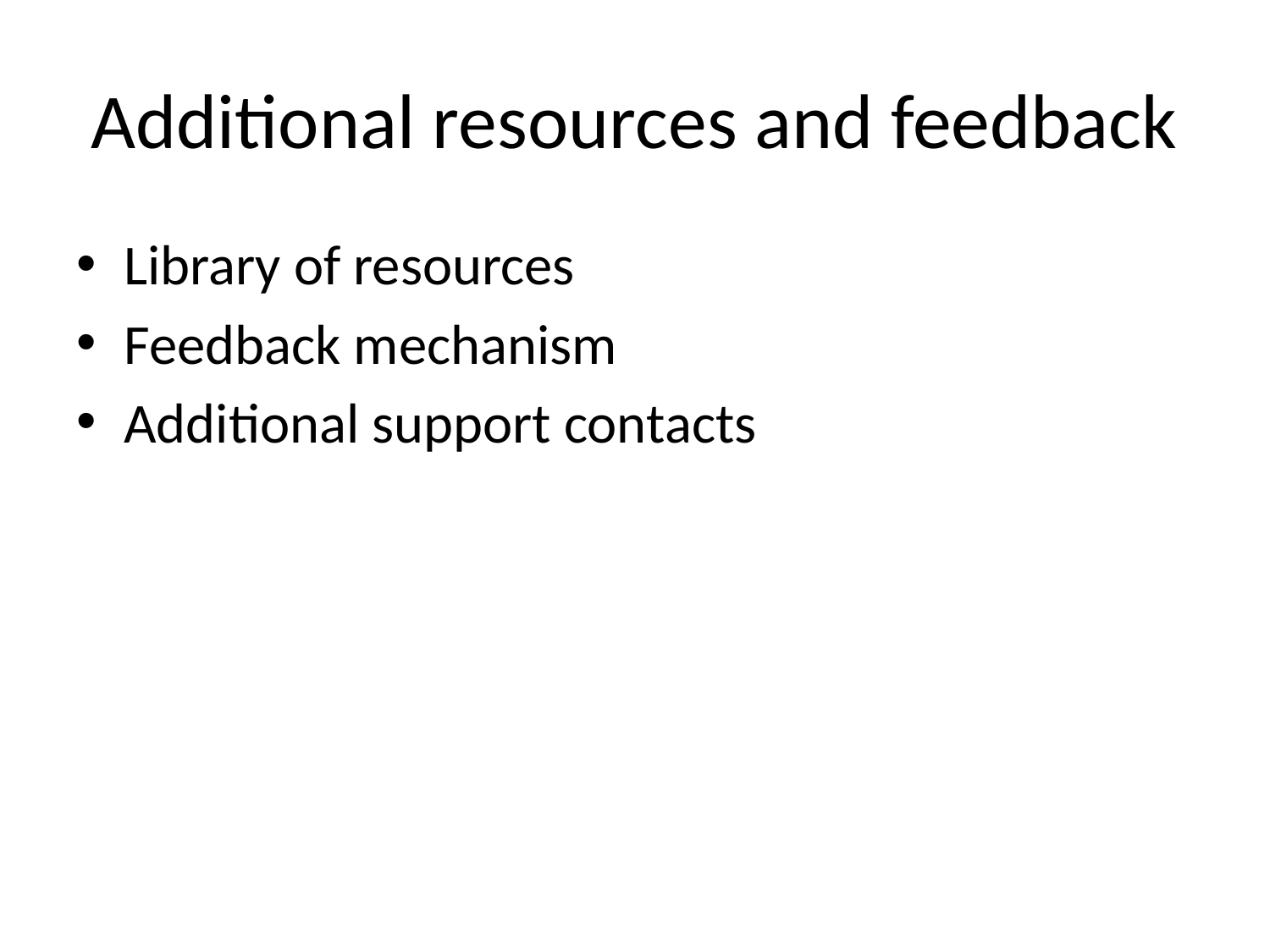

# Additional resources and feedback
Library of resources
Feedback mechanism
Additional support contacts